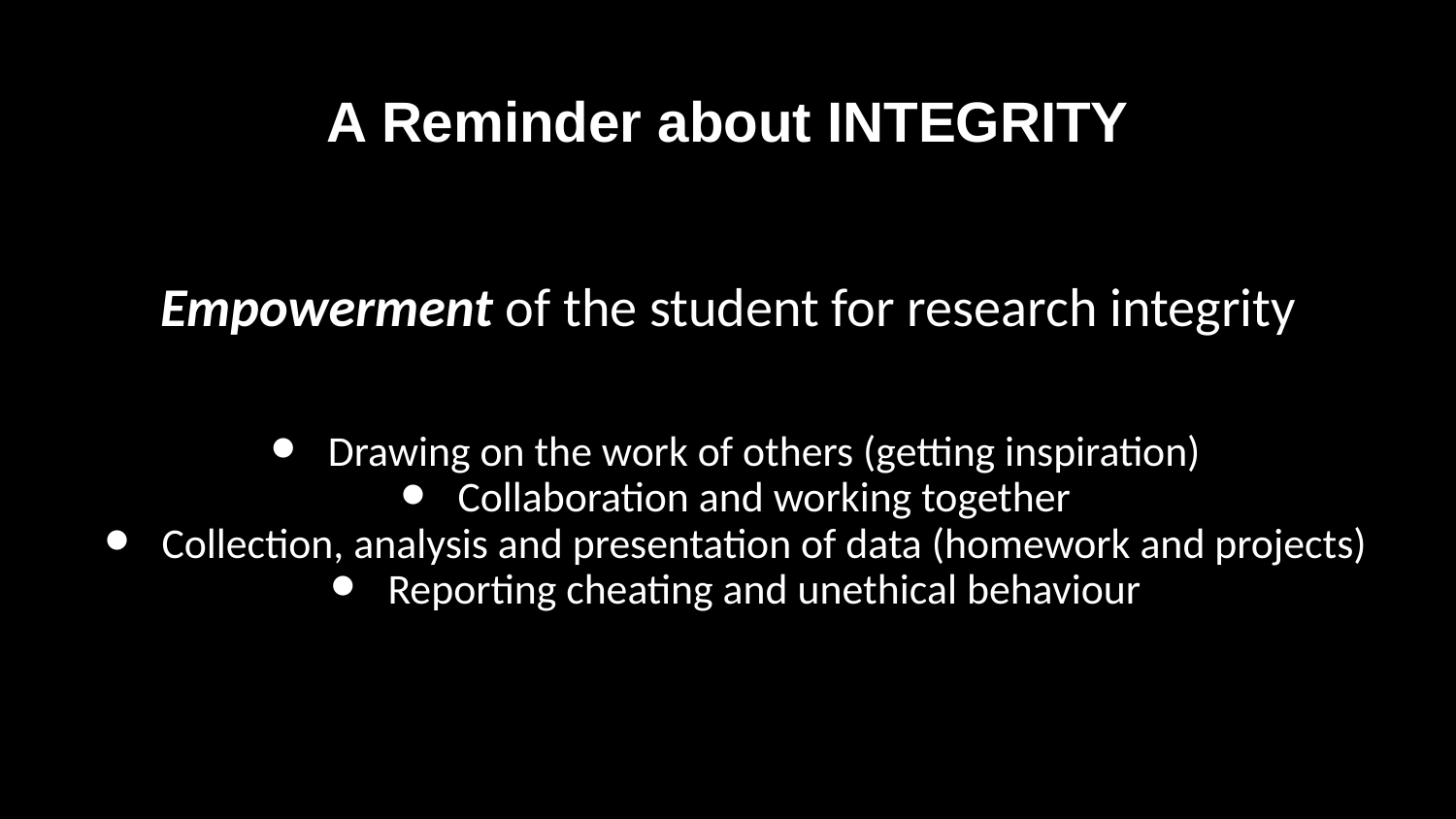

# A Reminder about INTEGRITY

Empowerment of the student for research integrity

Drawing on the work of others (getting inspiration)
Collaboration and working together
Collection, analysis and presentation of data (homework and projects)
Reporting cheating and unethical behaviour